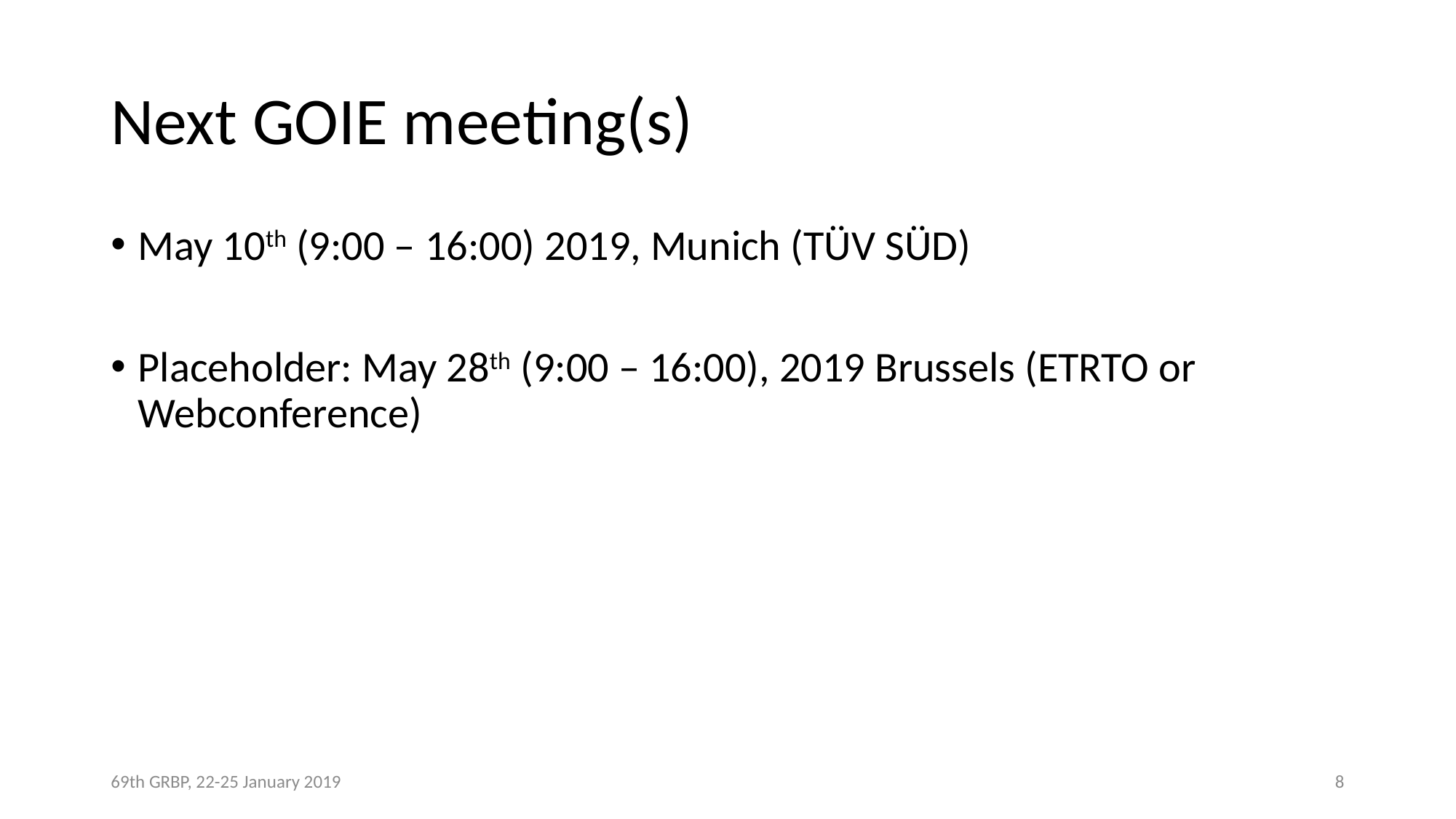

# Next GOIE meeting(s)
May 10th (9:00 – 16:00) 2019, Munich (TÜV SÜD)

Placeholder: May 28th (9:00 – 16:00), 2019 Brussels (ETRTO or Webconference)

69th GRBP, 22-25 January 2019
8